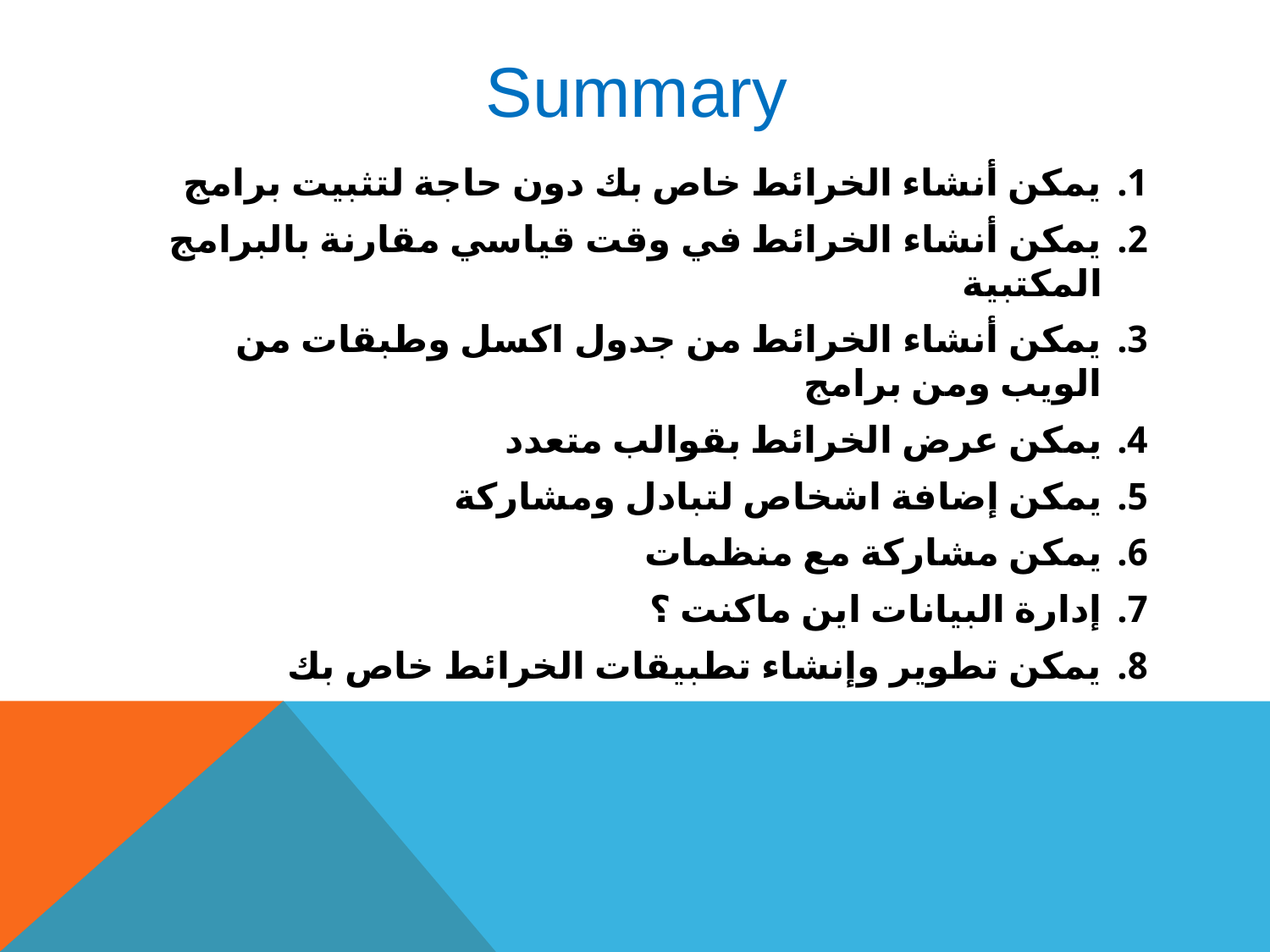

# Summary
يمكن أنشاء الخرائط خاص بك دون حاجة لتثبيت برامج
يمكن أنشاء الخرائط في وقت قياسي مقارنة بالبرامج المكتبية
يمكن أنشاء الخرائط من جدول اكسل وطبقات من الويب ومن برامج
يمكن عرض الخرائط بقوالب متعدد
يمكن إضافة اشخاص لتبادل ومشاركة
يمكن مشاركة مع منظمات
إدارة البيانات اين ماكنت ؟
يمكن تطوير وإنشاء تطبيقات الخرائط خاص بك